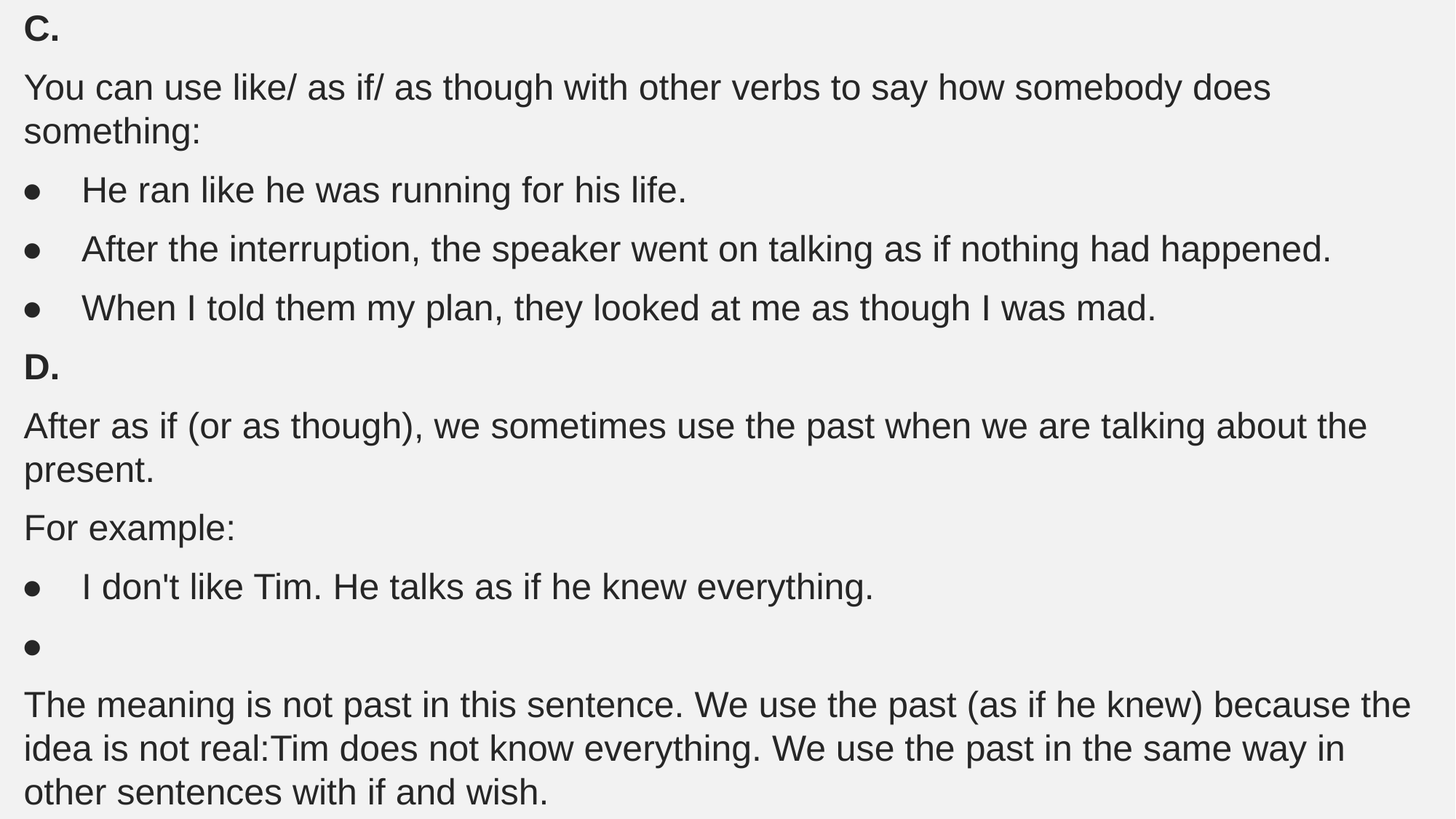

#
C.
You can use like/ as if/ as though with other verbs to say how somebody does something:
⦁    He ran like he was running for his life.
⦁    After the interruption, the speaker went on talking as if nothing had happened.
⦁    When I told them my plan, they looked at me as though I was mad.
D.
After as if (or as though), we sometimes use the past when we are talking about the present.
For example:
⦁    I don't like Tim. He talks as if he knew everything.
⦁
The meaning is not past in this sentence. We use the past (as if he knew) because the idea is not real:Tim does not know everything. We use the past in the same way in other sentences with if and wish.
Like is not normally used in this way.